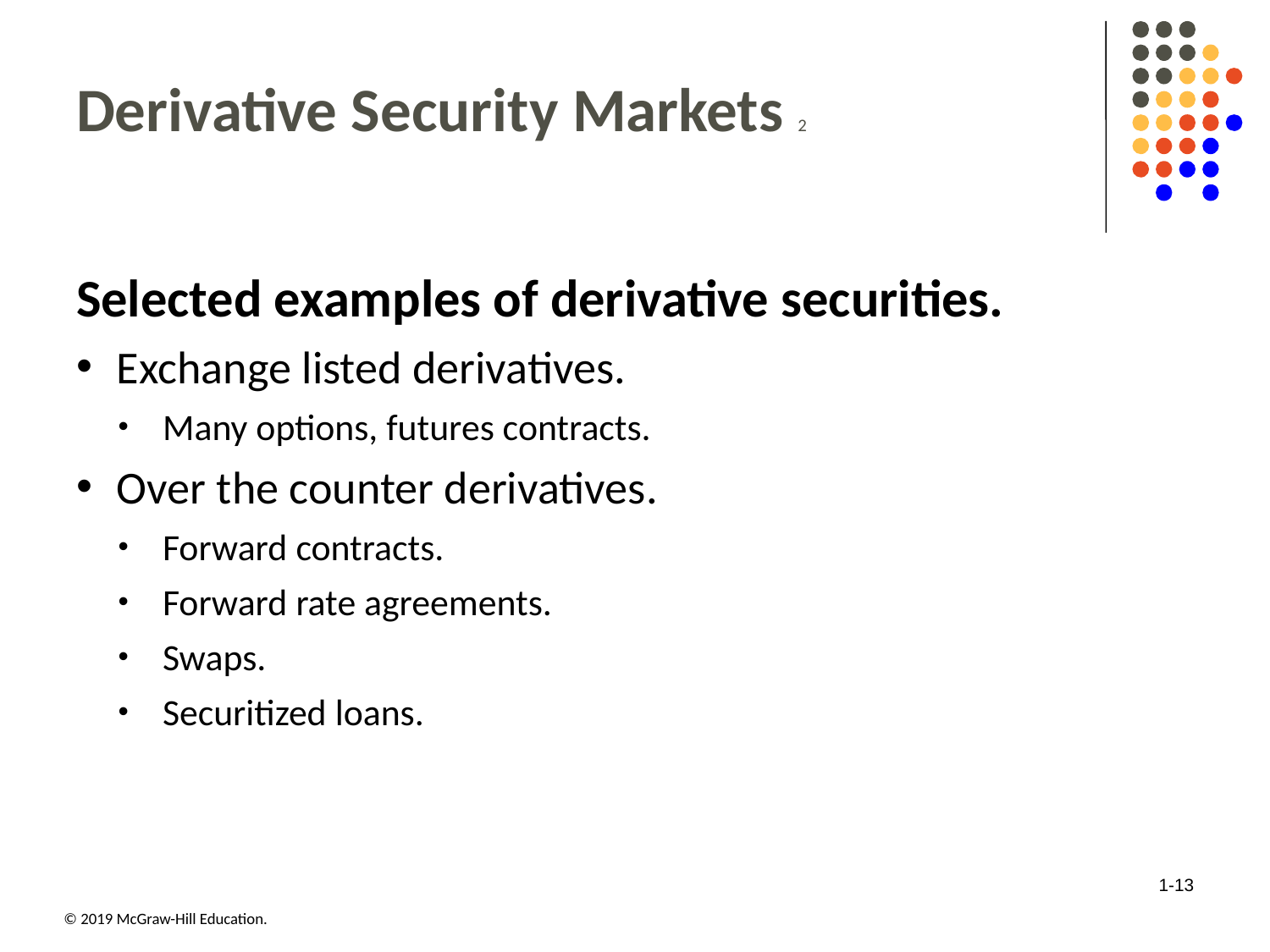

# Derivative Security Markets 2
Selected examples of derivative securities.
Exchange listed derivatives.
Many options, futures contracts.
Over the counter derivatives.
Forward contracts.
Forward rate agreements.
Swaps.
Securitized loans.
1-13